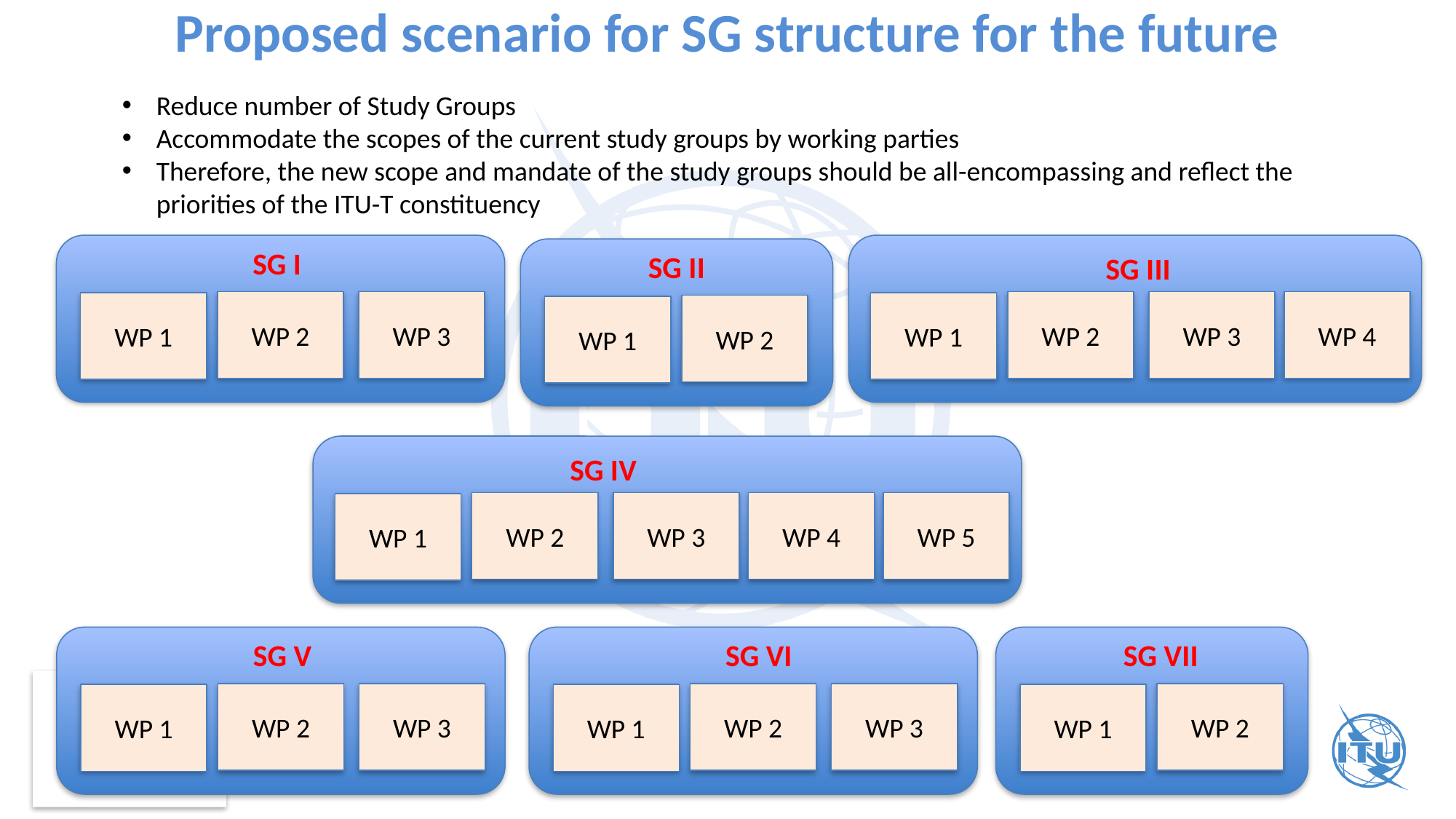

Proposed scenario for SG structure for the future
Reduce number of Study Groups
Accommodate the scopes of the current study groups by working parties
Therefore, the new scope and mandate of the study groups should be all-encompassing and reflect the priorities of the ITU-T constituency

SG I

SG II
SG III
WP 4
WP 2
WP 2
WP 3
WP 3
WP 1
WP 1
WP 2
WP 1

SG IV
WP 5
WP 4
WP 2
WP 3
WP 1

SG VI
SG V
SG VII
WP 2
WP 2
WP 3
WP 2
WP 3
WP 1
WP 1
WP 1